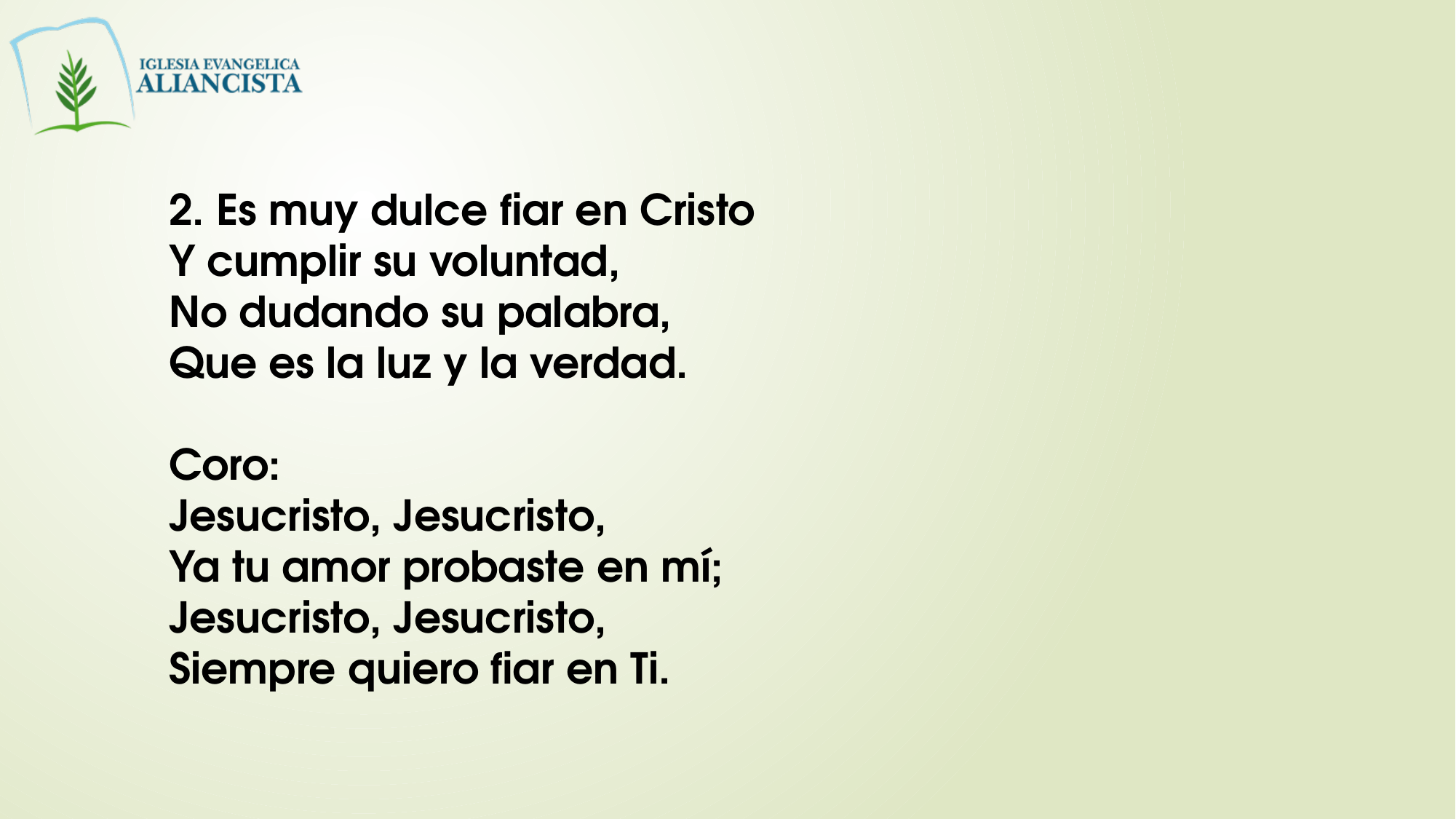

2. Es muy dulce fiar en Cristo
Y cumplir su voluntad,
No dudando su palabra,
Que es la luz y la verdad.

Coro:
Jesucristo, Jesucristo,
Ya tu amor probaste en mí;
Jesucristo, Jesucristo,
Siempre quiero fiar en Ti.